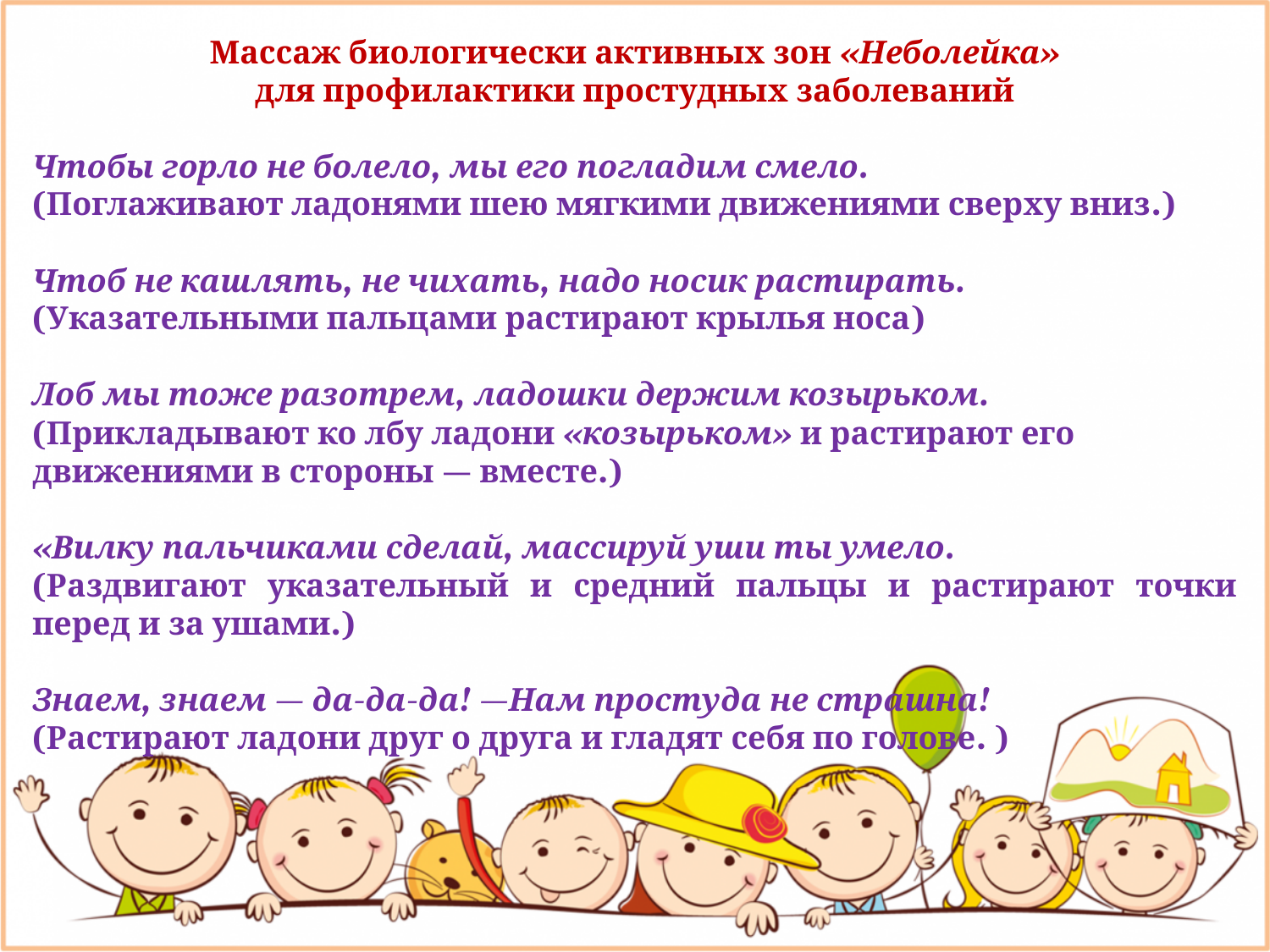

Массаж биологически активных зон «Неболейка»
для профилактики простудных заболеваний

Чтобы горло не болело, мы его погладим смело.
(Поглаживают ладонями шею мягкими движениями сверху вниз.)

Чтоб не кашлять, не чихать, надо носик растирать.
(Указательными пальцами растирают крылья носа)

Лоб мы тоже разотрем, ладошки держим козырьком.
(Прикладывают ко лбу ладони «козырьком» и растирают его
движениями в стороны — вместе.)

«Вилку пальчиками сделай, массируй уши ты умело.
(Раздвигают указательный и средний пальцы и растирают точки перед и за ушами.)

Знаем, знаем — да-да-да! —Нам простуда не страшна!
(Растирают ладони друг о друга и гладят себя по голове. )